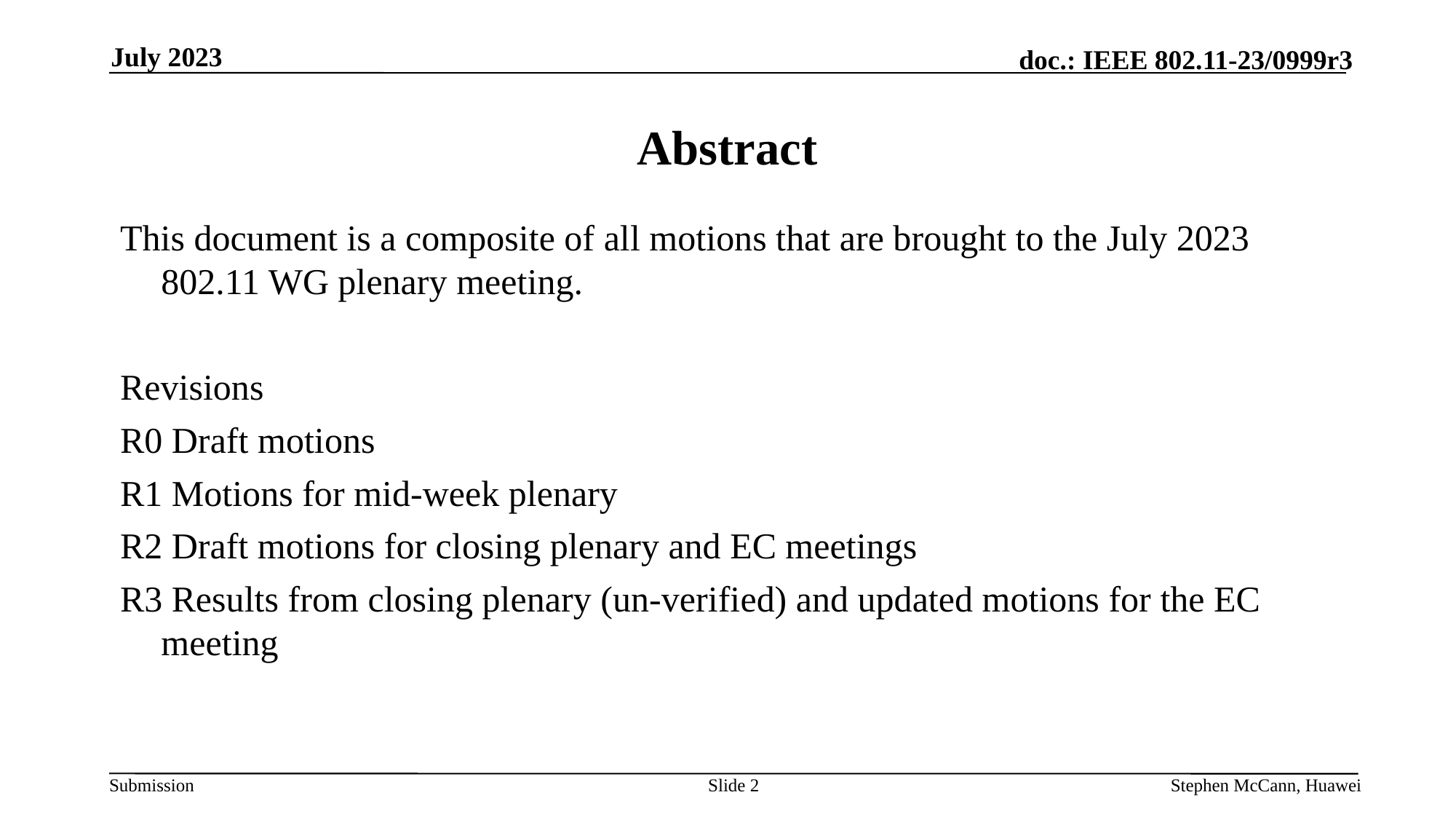

July 2023
# Abstract
This document is a composite of all motions that are brought to the July 2023 802.11 WG plenary meeting.

Revisions
R0 Draft motions
R1 Motions for mid-week plenary
R2 Draft motions for closing plenary and EC meetings
R3 Results from closing plenary (un-verified) and updated motions for the EC meeting
Slide 2
Stephen McCann, Huawei